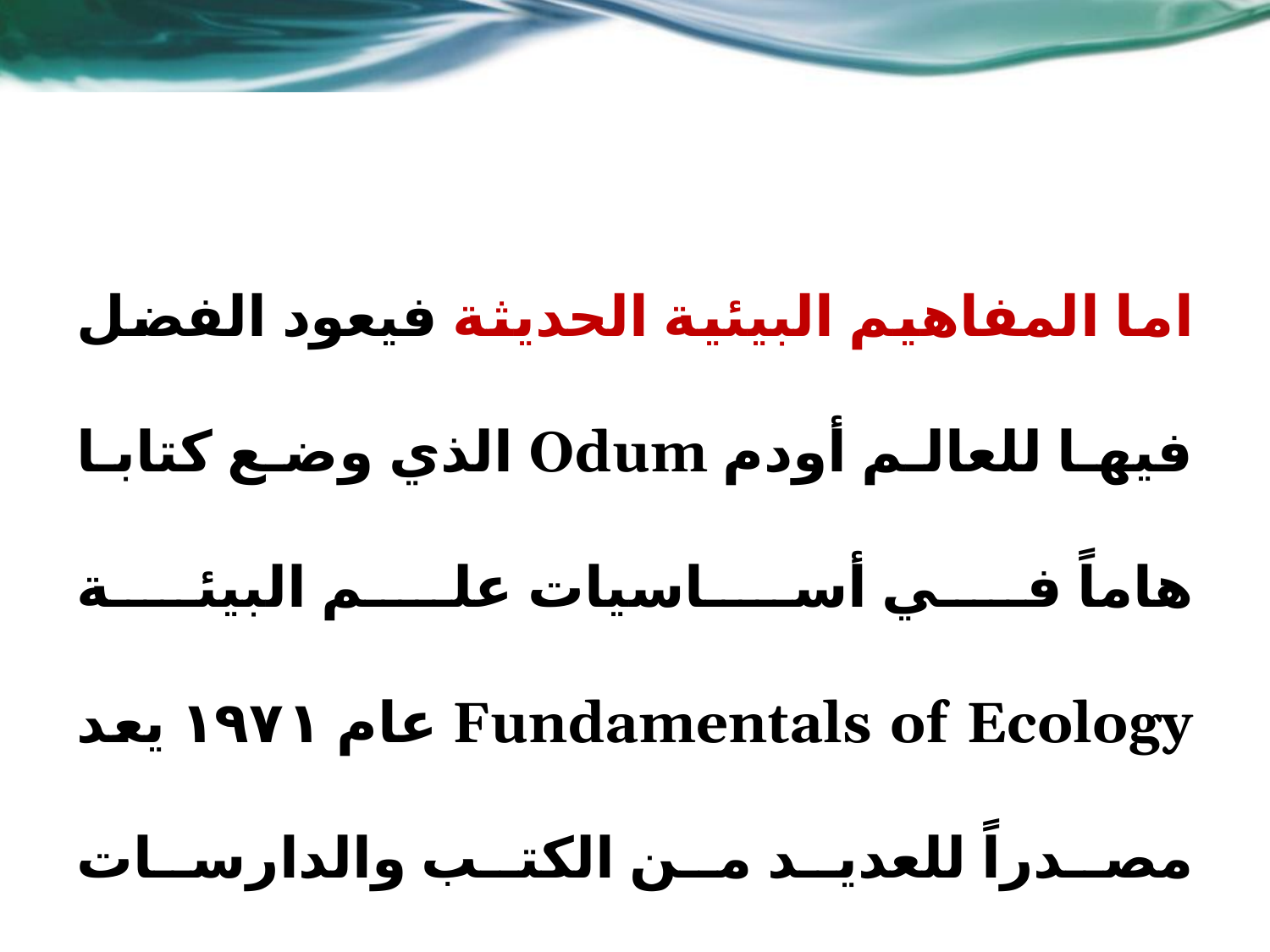

# اما المفاهيم البيئية الحديثة فيعود الفضل فيها للعالم أودم Odum الذي وضع كتابا هاماً في أساسيات علم البيئة Fundamentals of Ecology عام ١٩٧١ يعد مصدراً للعديد من الكتب والدارسات الحديثة.